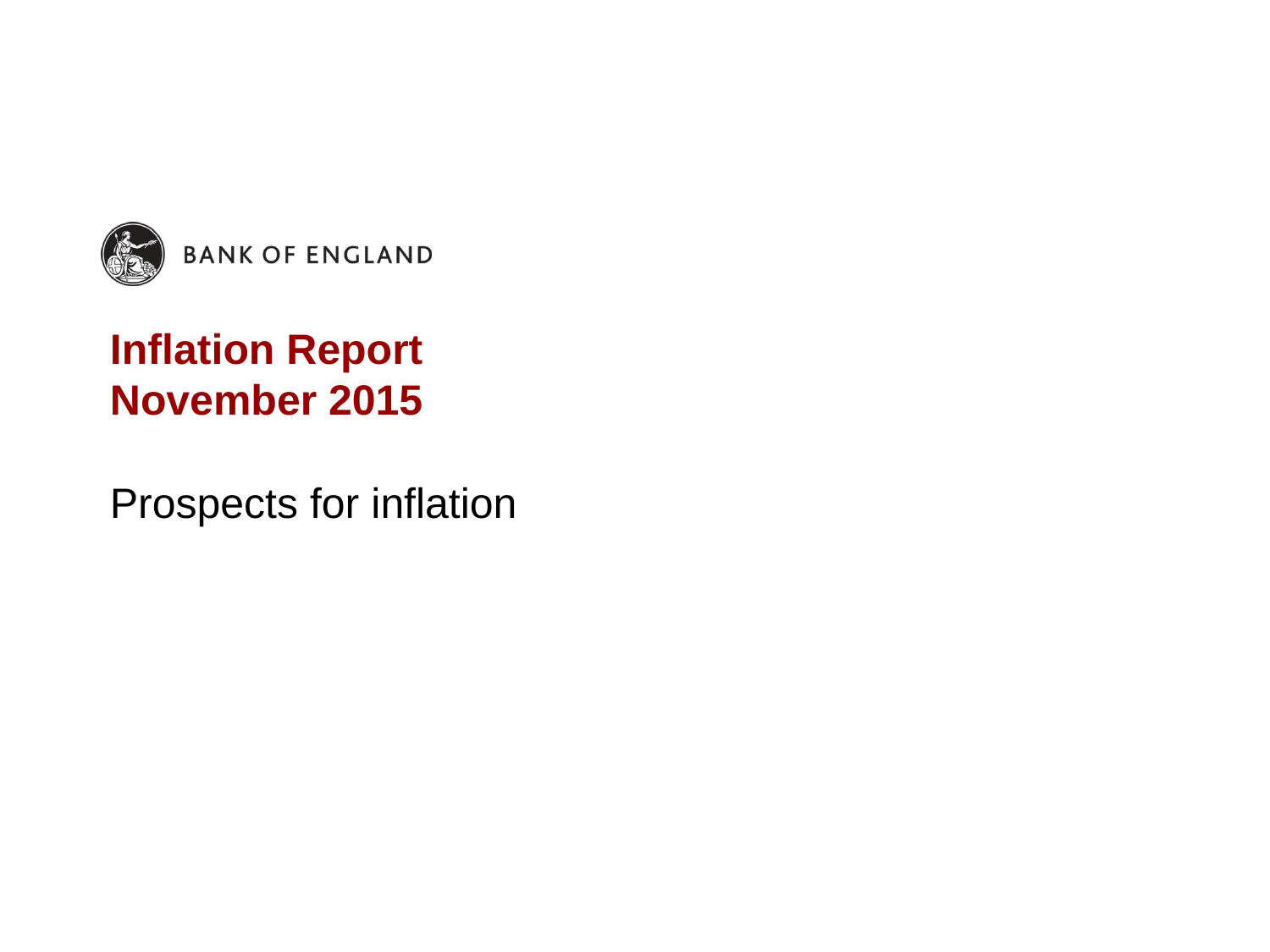

# Inflation Report November 2015
Prospects for inflation